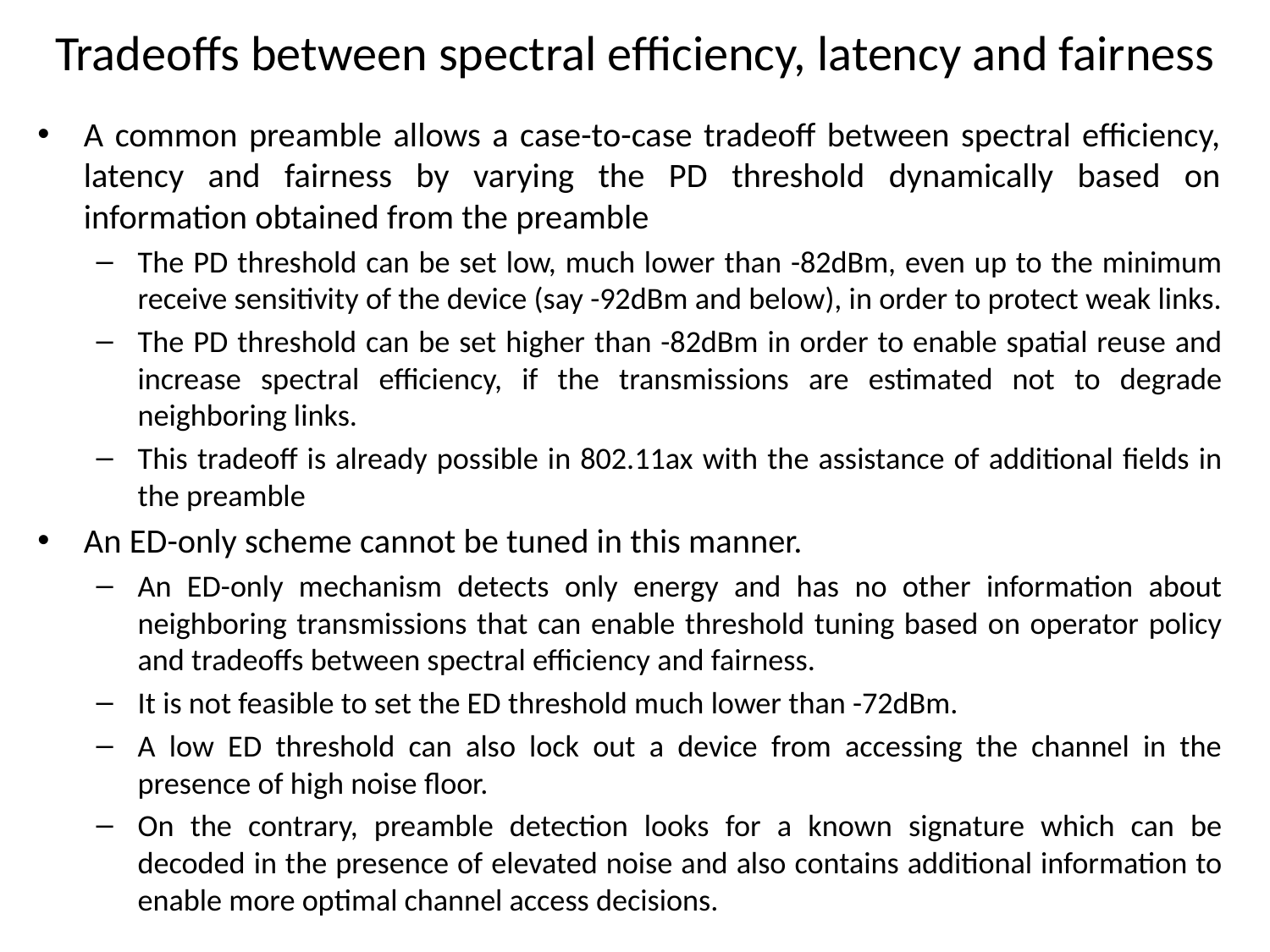

# Tradeoffs between spectral efficiency, latency and fairness
A common preamble allows a case-to-case tradeoff between spectral efficiency, latency and fairness by varying the PD threshold dynamically based on information obtained from the preamble
The PD threshold can be set low, much lower than -82dBm, even up to the minimum receive sensitivity of the device (say -92dBm and below), in order to protect weak links.
The PD threshold can be set higher than -82dBm in order to enable spatial reuse and increase spectral efficiency, if the transmissions are estimated not to degrade neighboring links.
This tradeoff is already possible in 802.11ax with the assistance of additional fields in the preamble
An ED-only scheme cannot be tuned in this manner.
An ED-only mechanism detects only energy and has no other information about neighboring transmissions that can enable threshold tuning based on operator policy and tradeoffs between spectral efficiency and fairness.
It is not feasible to set the ED threshold much lower than -72dBm.
A low ED threshold can also lock out a device from accessing the channel in the presence of high noise floor.
On the contrary, preamble detection looks for a known signature which can be decoded in the presence of elevated noise and also contains additional information to enable more optimal channel access decisions.